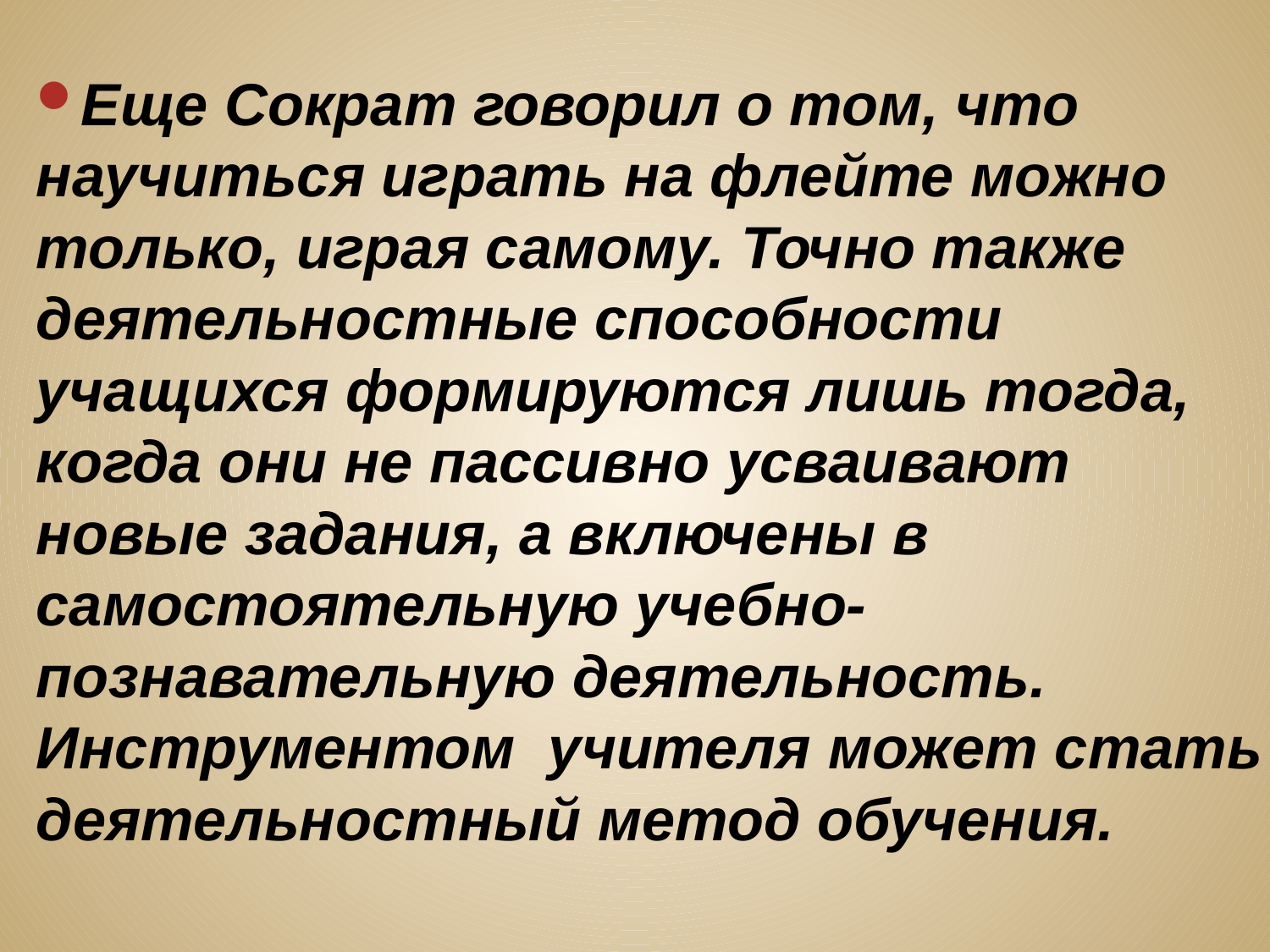

Еще Сократ говорил о том, что научиться играть на флейте можно только, играя самому. Точно также деятельностные способности учащихся формируются лишь тогда, когда они не пассивно усваивают новые задания, а включены в самостоятельную учебно-познавательную деятельность. Инструментом  учителя может стать деятельностный метод обучения.